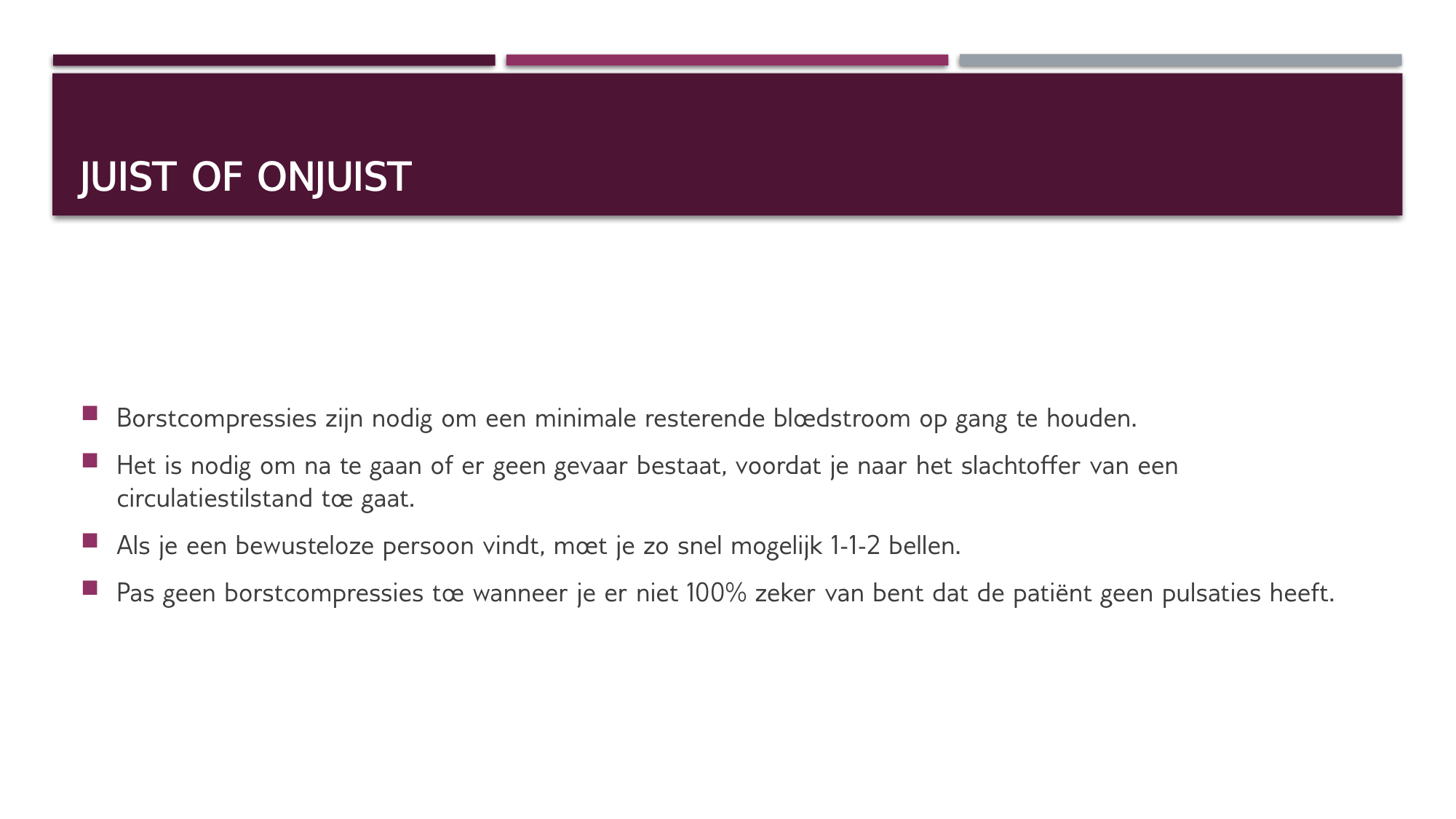

# juist of onjuist

Borstcompressies zijn nodig om een minimale resterende bloedstroom op gang te houden.
Het is nodig om na te gaan of er geen gevaar bestaat, voordat je naar het slachtoffer van een circulatiestilstand toe gaat.
Als je een bewusteloze persoon vindt, moet je zo snel mogelijk 1-1-2 bellen.
Pas geen borstcompressies toe wanneer je er niet 100% zeker van bent dat de patiënt geen pulsaties heeft.